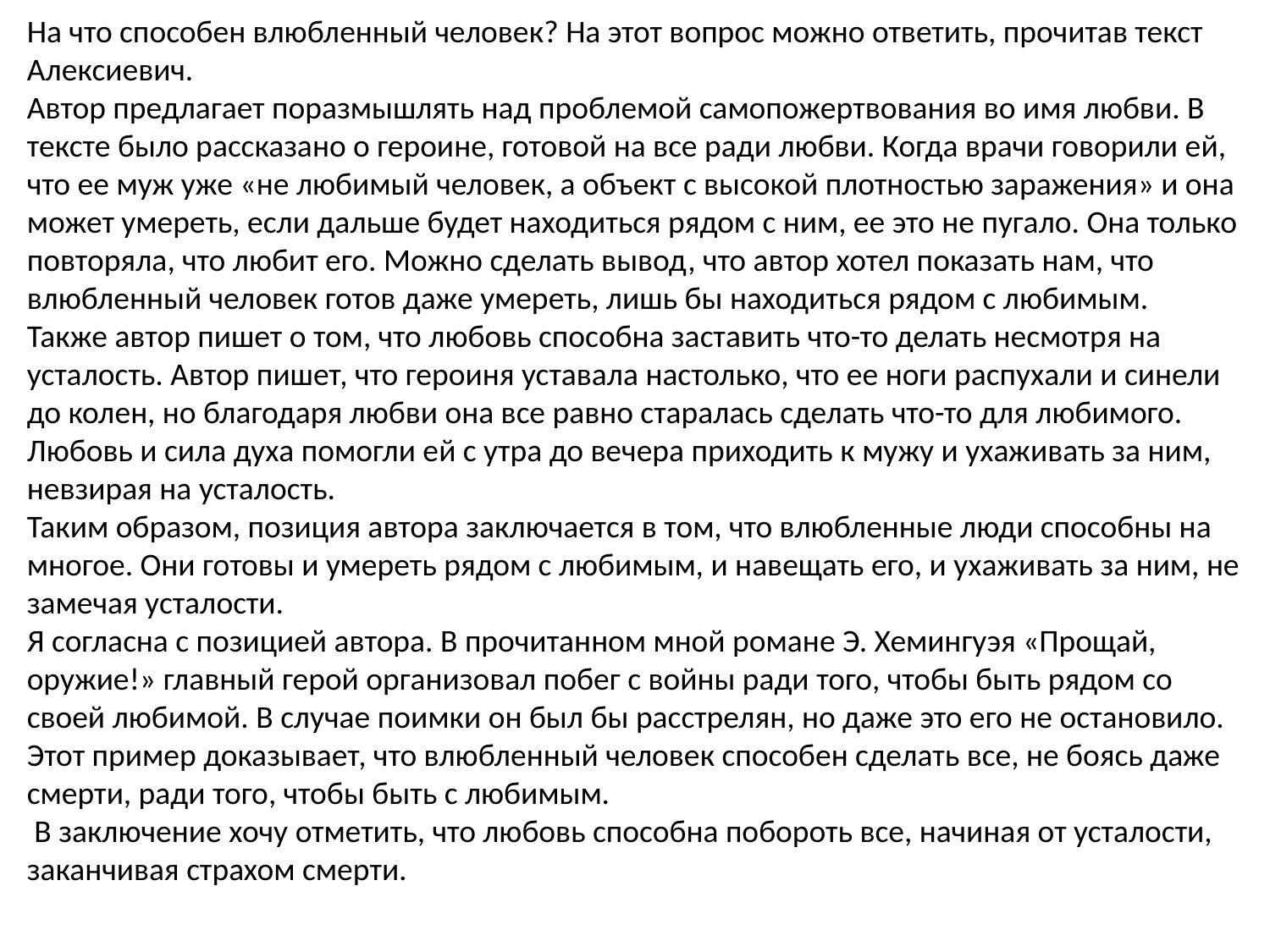

На что способен влюбленный человек? На этот вопрос можно ответить, прочитав текст Алексиевич.
Автор предлагает поразмышлять над проблемой самопожертвования во имя любви. В тексте было рассказано о героине, готовой на все ради любви. Когда врачи говорили ей, что ее муж уже «не любимый человек, а объект с высокой плотностью заражения» и она может умереть, если дальше будет находиться рядом с ним, ее это не пугало. Она только повторяла, что любит его. Можно сделать вывод, что автор хотел показать нам, что влюбленный человек готов даже умереть, лишь бы находиться рядом с любимым.
Также автор пишет о том, что любовь способна заставить что-то делать несмотря на усталость. Автор пишет, что героиня уставала настолько, что ее ноги распухали и синели до колен, но благодаря любви она все равно старалась сделать что-то для любимого. Любовь и сила духа помогли ей с утра до вечера приходить к мужу и ухаживать за ним, невзирая на усталость.
Таким образом, позиция автора заключается в том, что влюбленные люди способны на многое. Они готовы и умереть рядом с любимым, и навещать его, и ухаживать за ним, не замечая усталости.
Я согласна с позицией автора. В прочитанном мной романе Э. Хемингуэя «Прощай, оружие!» главный герой организовал побег с войны ради того, чтобы быть рядом со своей любимой. В случае поимки он был бы расстрелян, но даже это его не остановило. Этот пример доказывает, что влюбленный человек способен сделать все, не боясь даже смерти, ради того, чтобы быть с любимым.
 В заключение хочу отметить, что любовь способна побороть все, начиная от усталости, заканчивая страхом смерти.